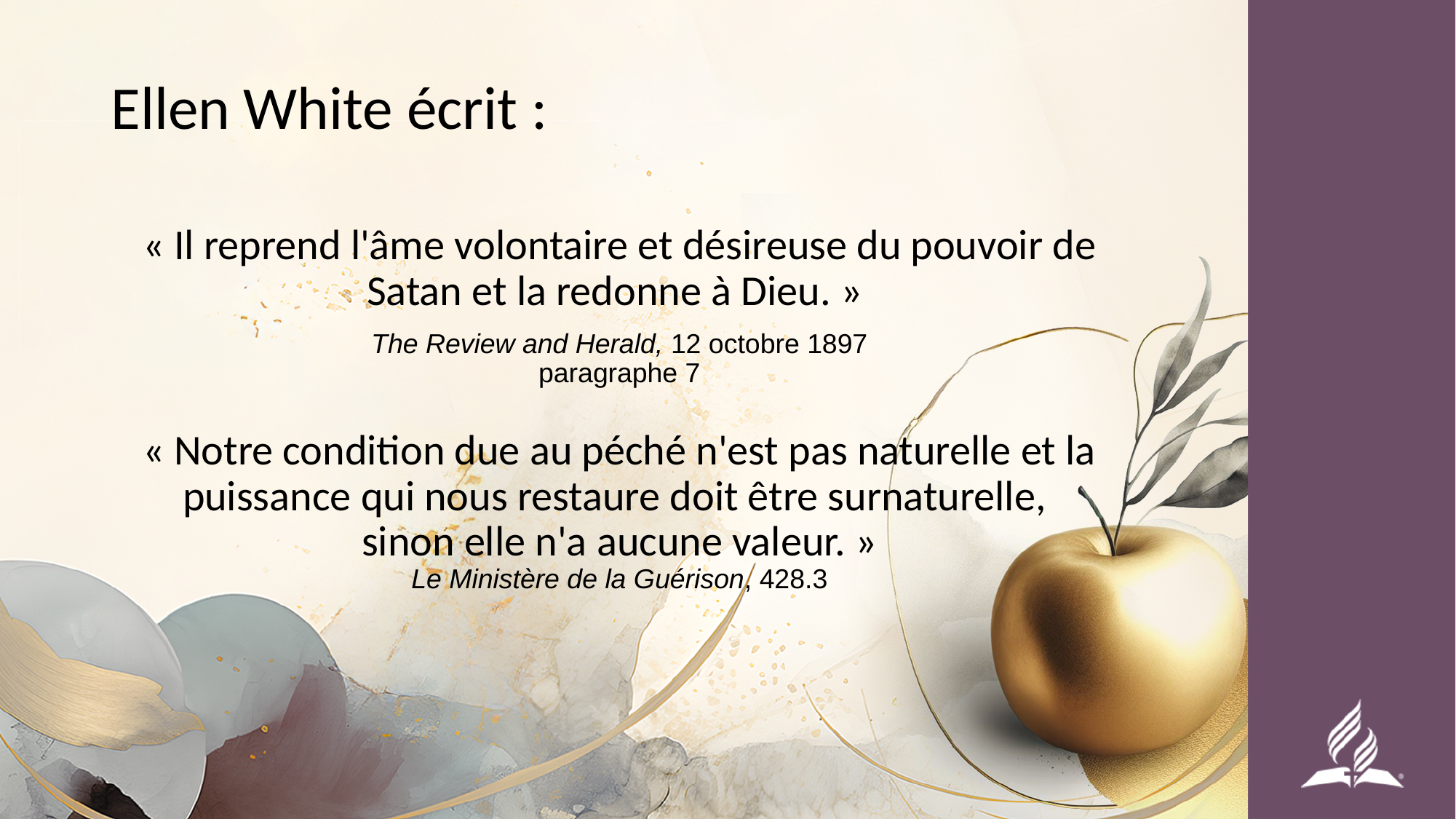

Ellen White écrit :

« Il reprend l'âme volontaire et désireuse du pouvoir de Satan et la redonne à Dieu. »
The Review and Herald, 12 octobre 1897
paragraphe 7

« Notre condition due au péché n'est pas naturelle et la puissance qui nous restaure doit être surnaturelle,
sinon elle n'a aucune valeur. »
Le Ministère de la Guérison, 428.3